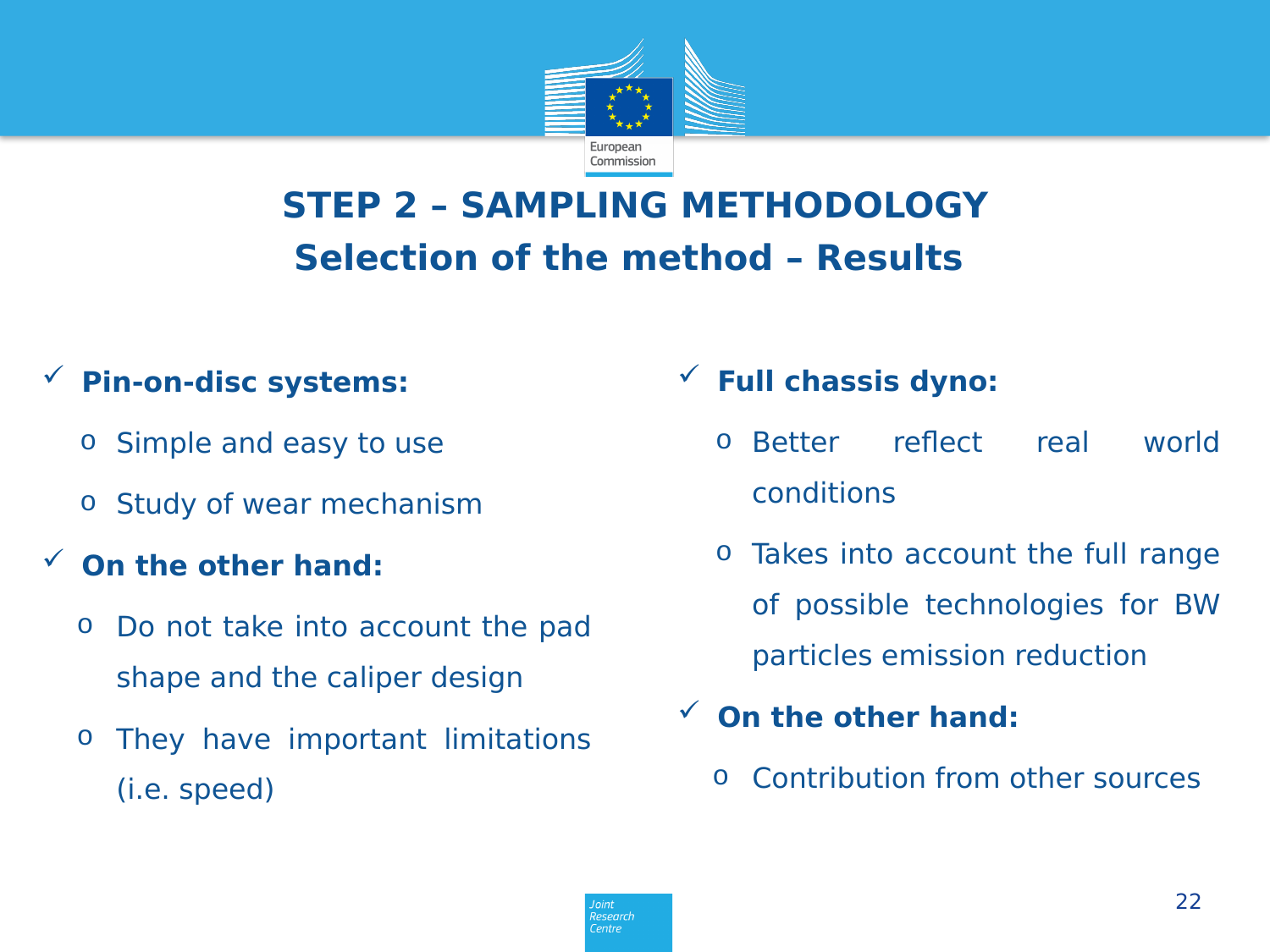

STEP 2 – SAMPLING METHODOLOGY
Selection of the method – Results
Full chassis dyno:
Better reflect real world conditions
Takes into account the full range of possible technologies for BW particles emission reduction
On the other hand:
Contribution from other sources
Pin-on-disc systems:
Simple and easy to use
Study of wear mechanism
On the other hand:
Do not take into account the pad shape and the caliper design
They have important limitations (i.e. speed)